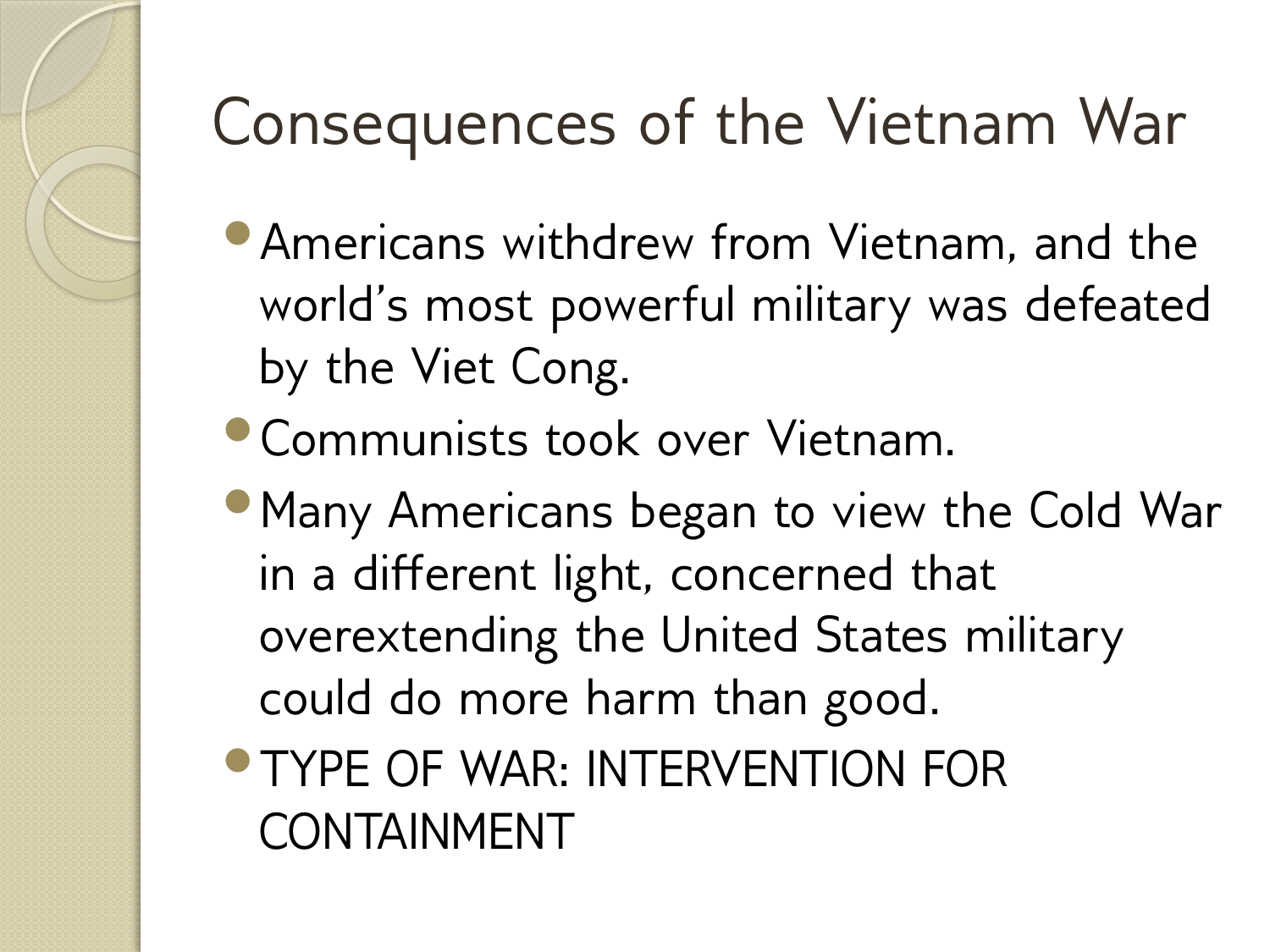

# Consequences of the Vietnam War
Americans withdrew from Vietnam, and the world’s most powerful military was defeated by the Viet Cong.
Communists took over Vietnam.
Many Americans began to view the Cold War in a different light, concerned that overextending the United States military could do more harm than good.
TYPE OF WAR: INTERVENTION FOR CONTAINMENT